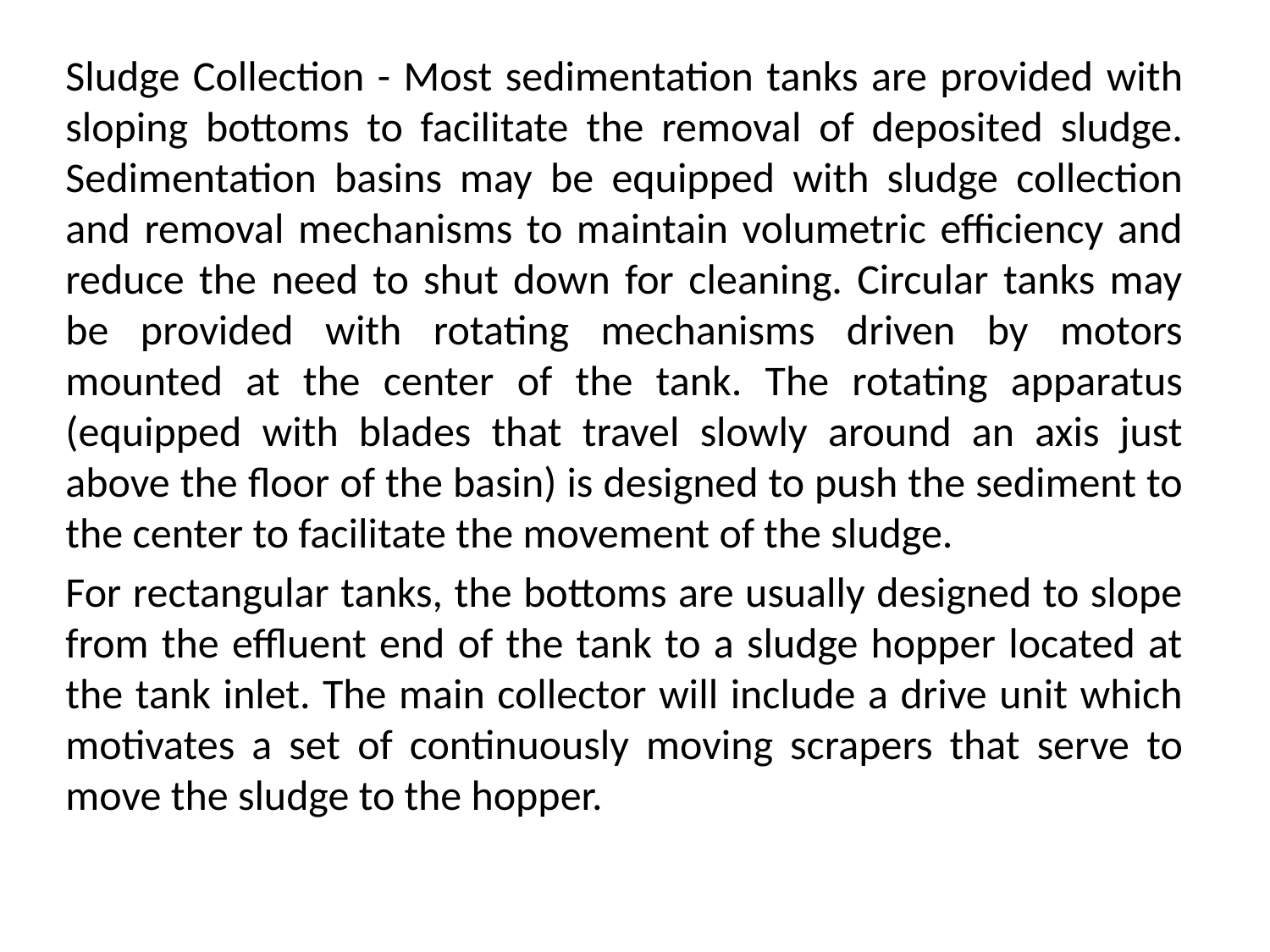

Sludge Collection - Most sedimentation tanks are provided with sloping bottoms to facilitate the removal of deposited sludge. Sedimentation basins may be equipped with sludge collection and removal mechanisms to maintain volumetric efficiency and reduce the need to shut down for cleaning. Circular tanks may be provided with rotating mechanisms driven by motors mounted at the center of the tank. The rotating apparatus (equipped with blades that travel slowly around an axis just above the floor of the basin) is designed to push the sediment to the center to facilitate the movement of the sludge.
For rectangular tanks, the bottoms are usually designed to slope from the effluent end of the tank to a sludge hopper located at the tank inlet. The main collector will include a drive unit which motivates a set of continuously moving scrapers that serve to move the sludge to the hopper.